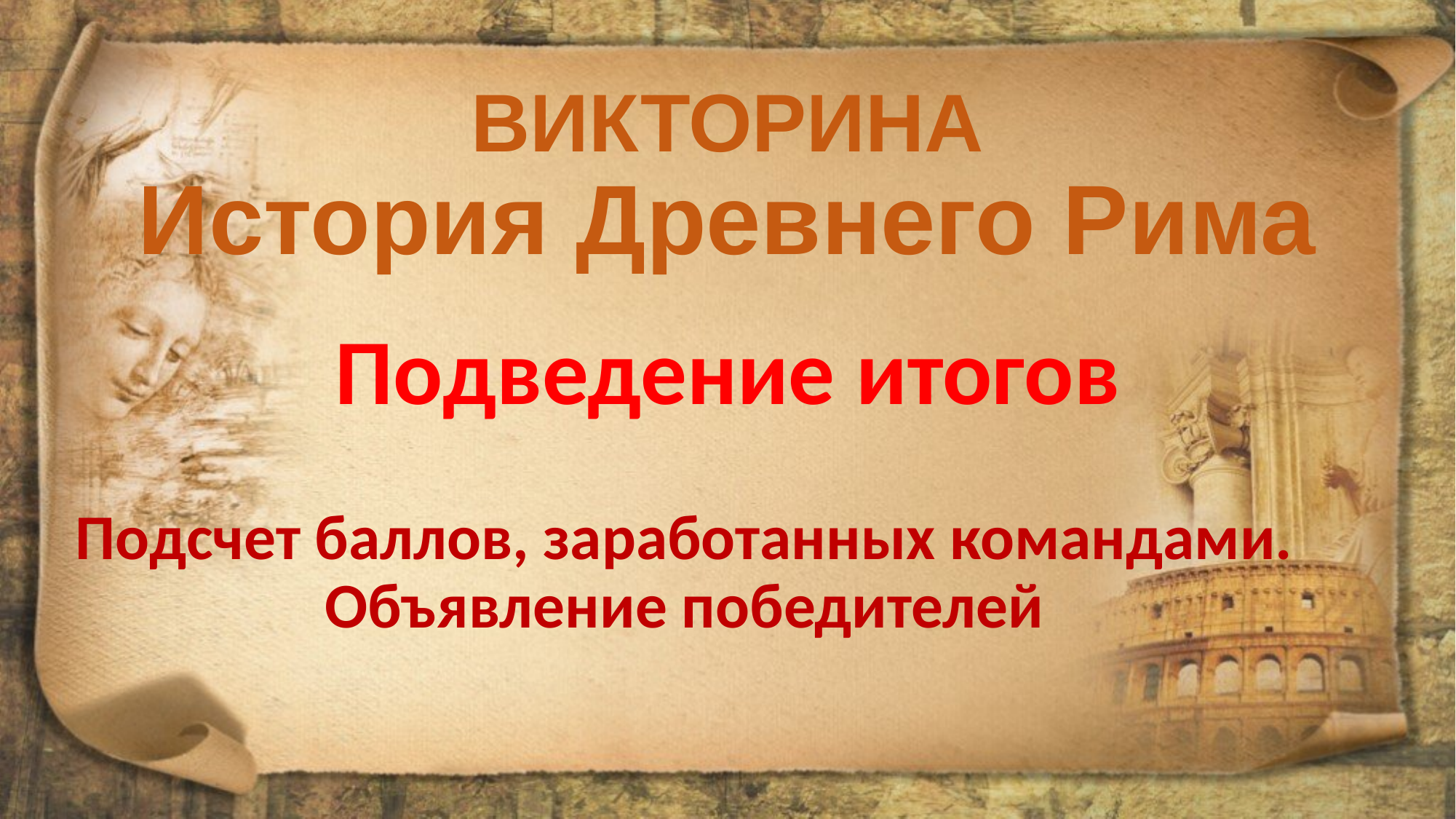

# ВИКТОРИНА История Древнего Рима Подведение итогов
Подсчет баллов, заработанных командами. Объявление победителей